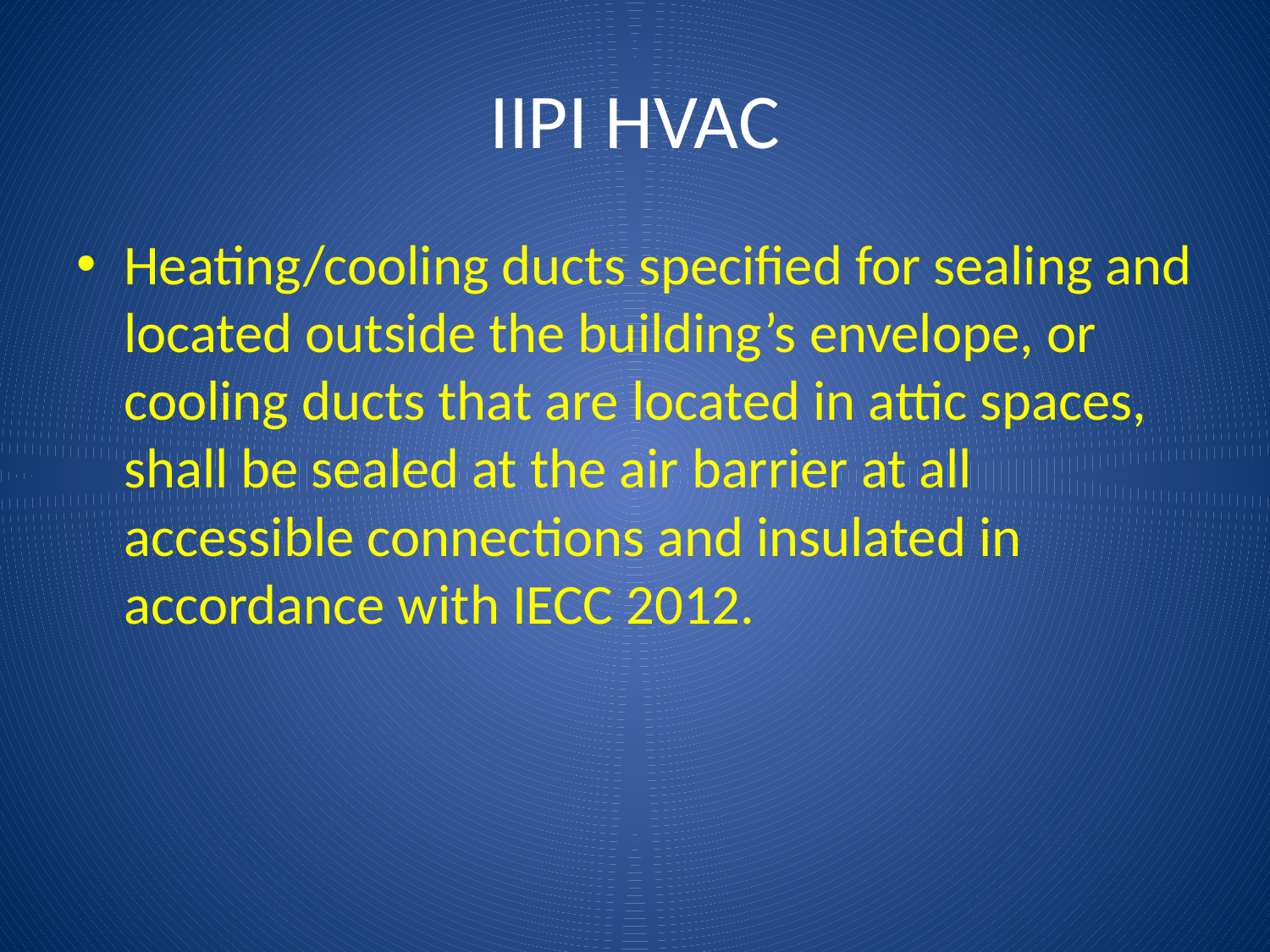

# IIPI HVAC
Heating/cooling ducts specified for sealing and located outside the building’s envelope, or cooling ducts that are located in attic spaces, shall be sealed at the air barrier at all accessible connections and insulated in accordance with IECC 2012.